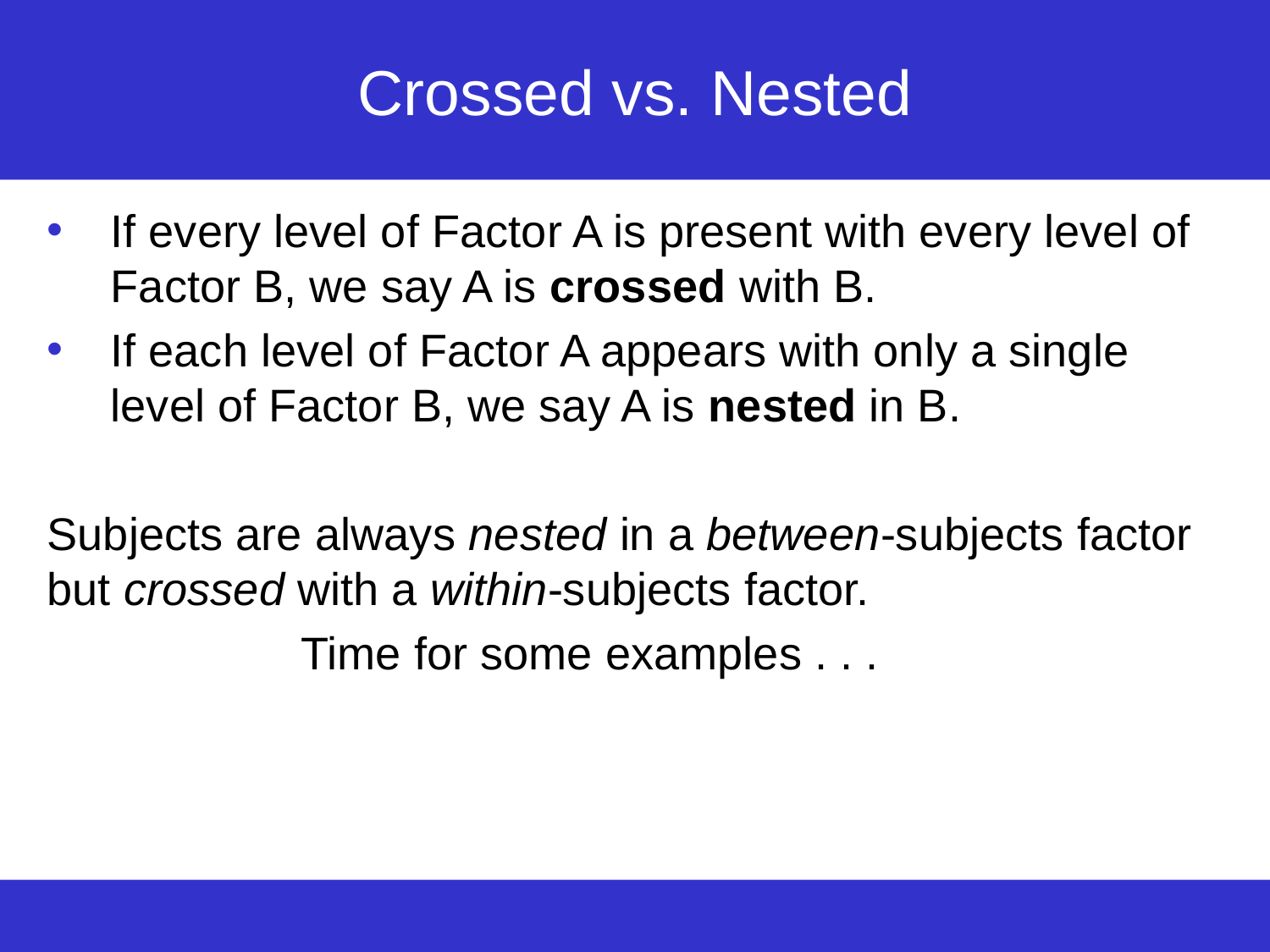

# Crossed vs. Nested
If every level of Factor A is present with every level of Factor B, we say A is crossed with B.
If each level of Factor A appears with only a single level of Factor B, we say A is nested in B.

Subjects are always nested in a between-subjects factor but crossed with a within-subjects factor.
Time for some examples . . .